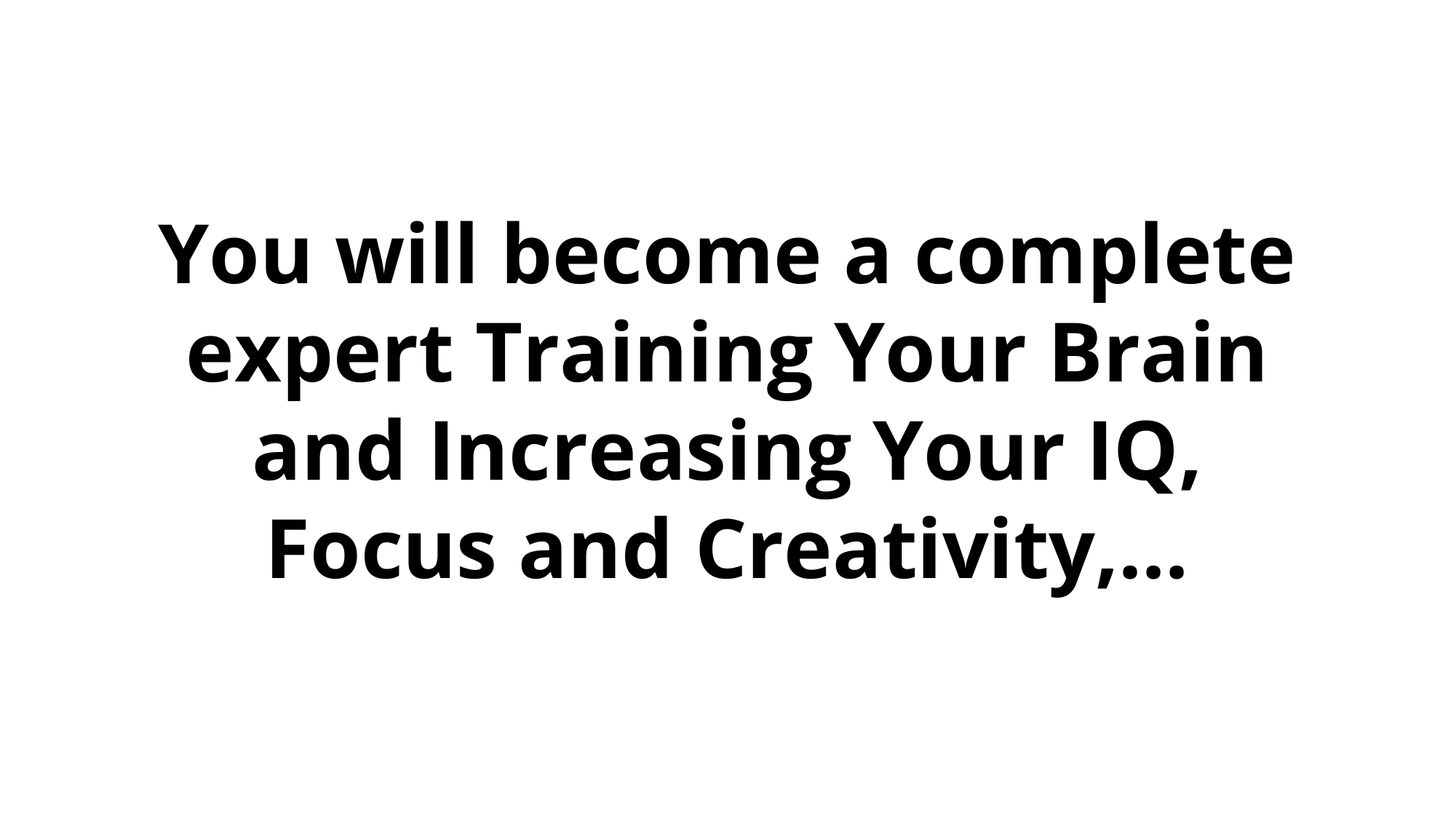

You will become a complete expert Training Your Brain and Increasing Your IQ, Focus and Creativity,…